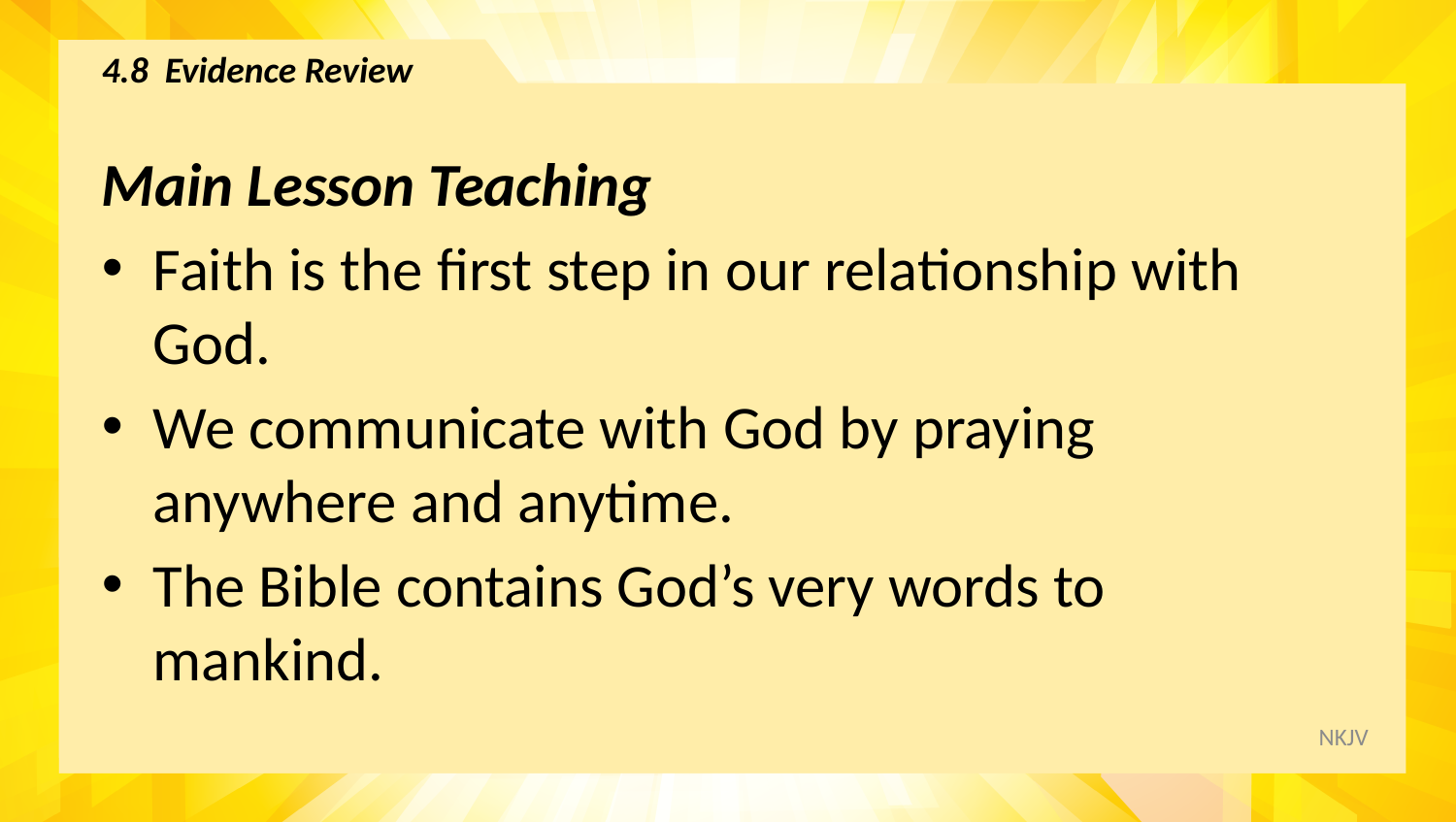

# 4.8  Evidence Review
Main Lesson Teaching
Faith is the first step in our relationship with God.
We communicate with God by praying anywhere and anytime.
The Bible contains God’s very words to mankind.
NKJV